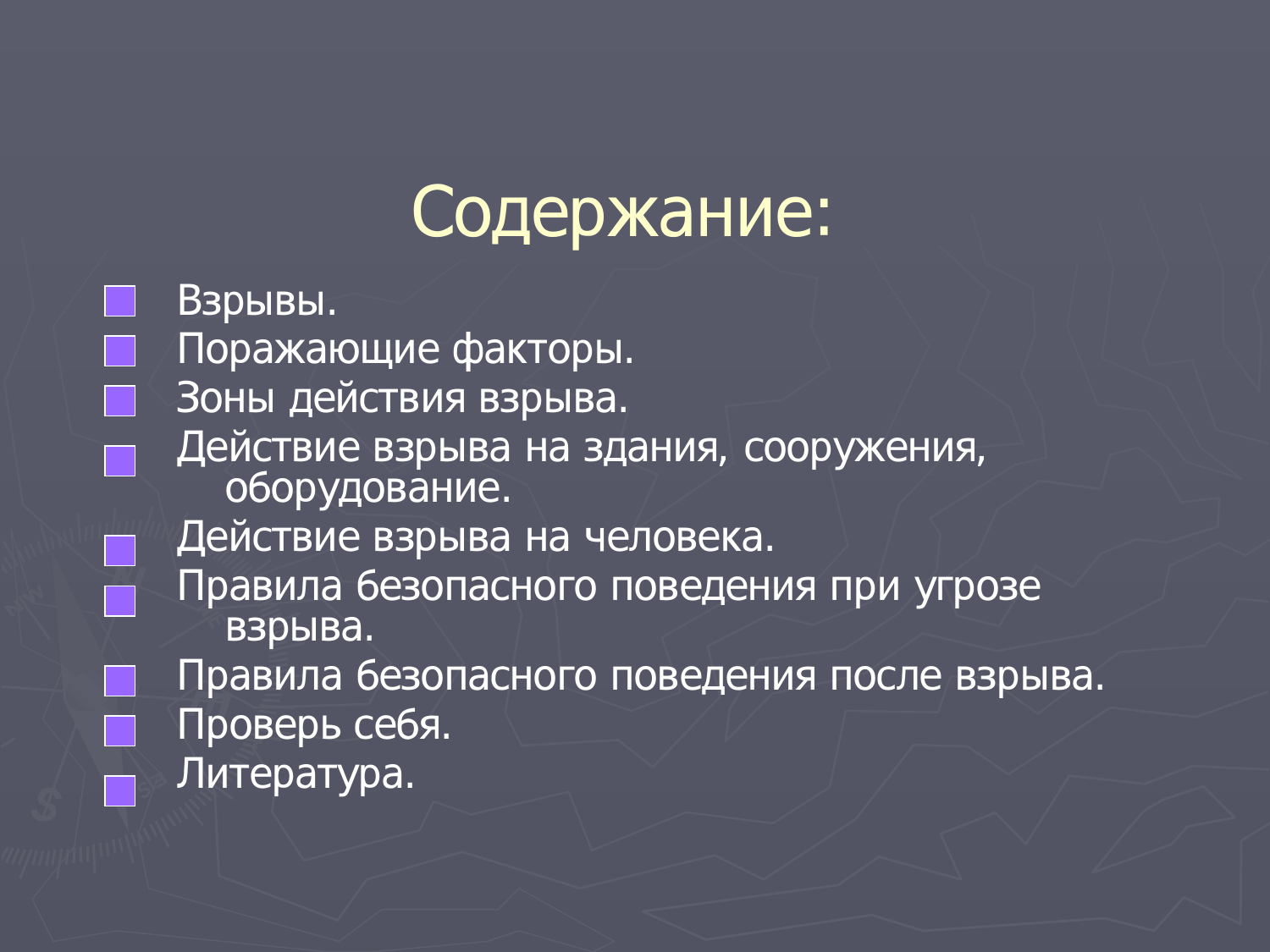

Содержание:
Взрывы.
Поражающие факторы.
Зоны действия взрыва.
Действие взрыва на здания, сооружения, оборудование.
Действие взрыва на человека.
Правила безопасного поведения при угрозе взрыва.
Правила безопасного поведения после взрыва.
Проверь себя.
Литература.